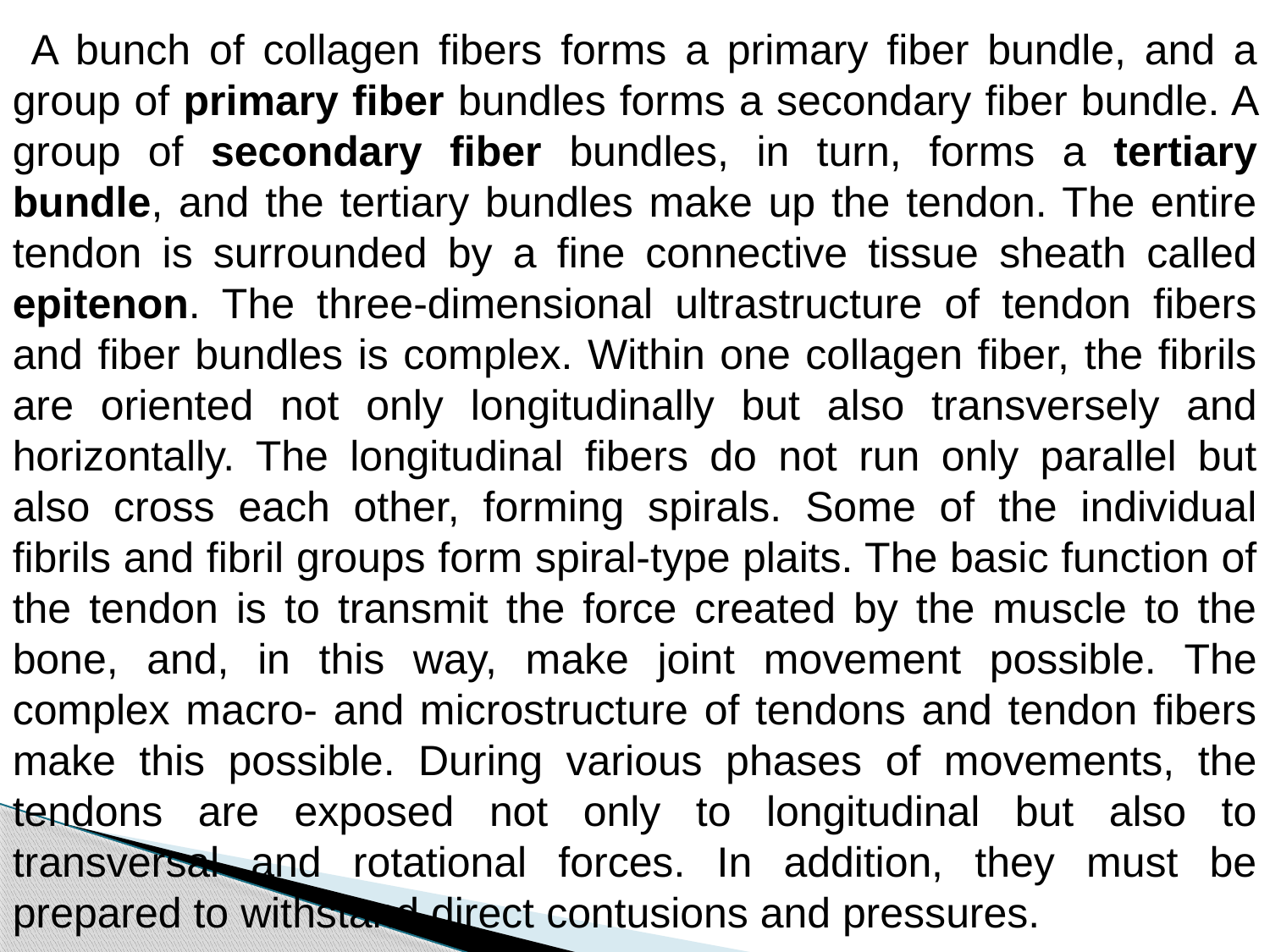

A bunch of collagen fibers forms a primary fiber bundle, and a group of primary fiber bundles forms a secondary fiber bundle. A group of secondary fiber bundles, in turn, forms a tertiary bundle, and the tertiary bundles make up the tendon. The entire tendon is surrounded by a fine connective tissue sheath called epitenon. The three-dimensional ultrastructure of tendon fibers and fiber bundles is complex. Within one collagen fiber, the fibrils are oriented not only longitudinally but also transversely and horizontally. The longitudinal fibers do not run only parallel but also cross each other, forming spirals. Some of the individual fibrils and fibril groups form spiral-type plaits. The basic function of the tendon is to transmit the force created by the muscle to the bone, and, in this way, make joint movement possible. The complex macro- and microstructure of tendons and tendon fibers make this possible. During various phases of movements, the tendons are exposed not only to longitudinal but also to transversal and rotational forces. In addition, they must be prepared to withstand direct contusions and pressures.